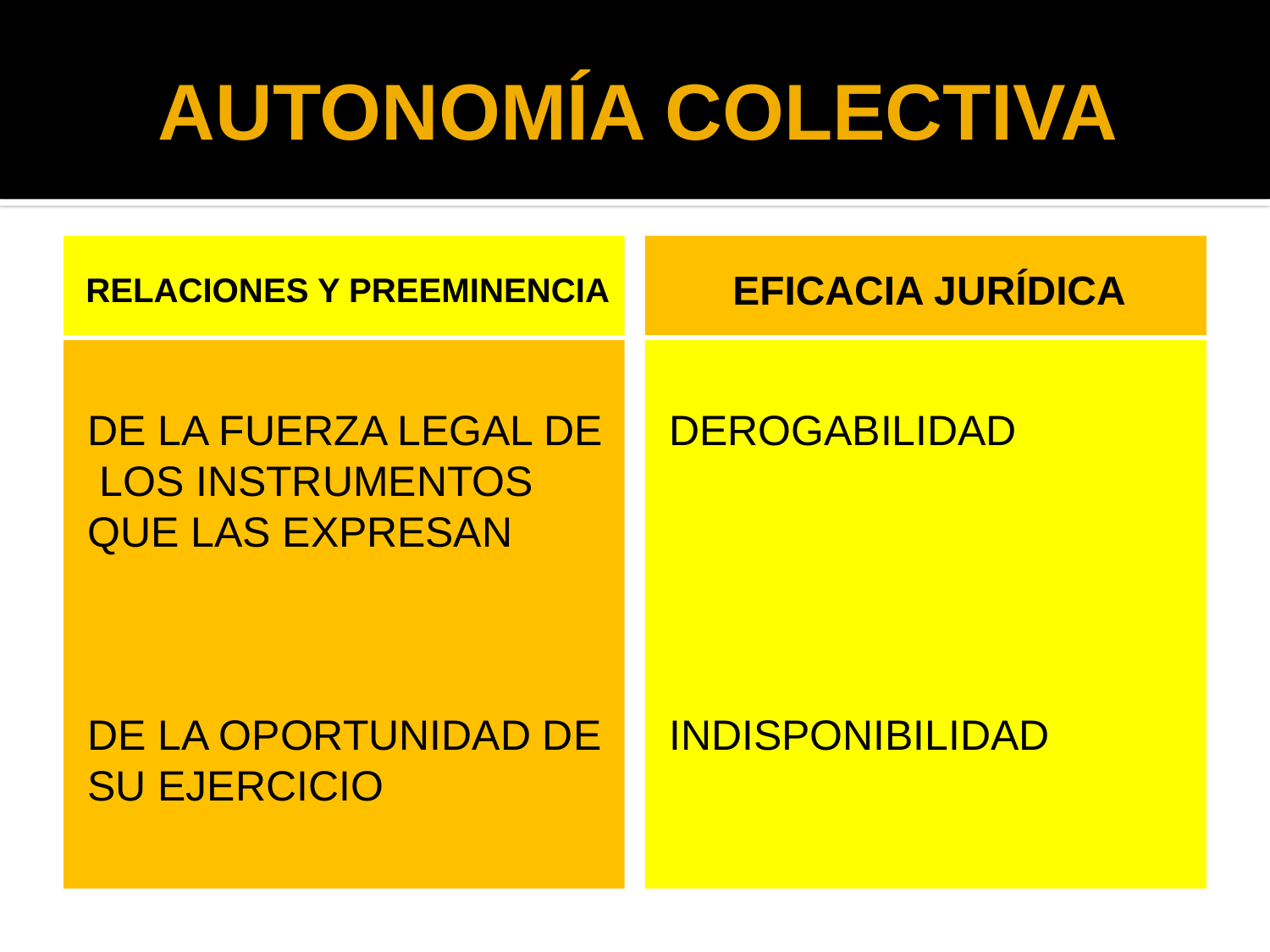

# AUTONOMÍA COLECTIVA
RELACIONES Y PREEMINENCIA
EFICACIA JURÍDICA

DE LA FUERZA LEGAL DE  LOS INSTRUMENTOS QUE LAS EXPRESAN

DE LA OPORTUNIDAD DE SU EJERCICIO

DEROGABILIDAD

INDISPONIBILIDAD